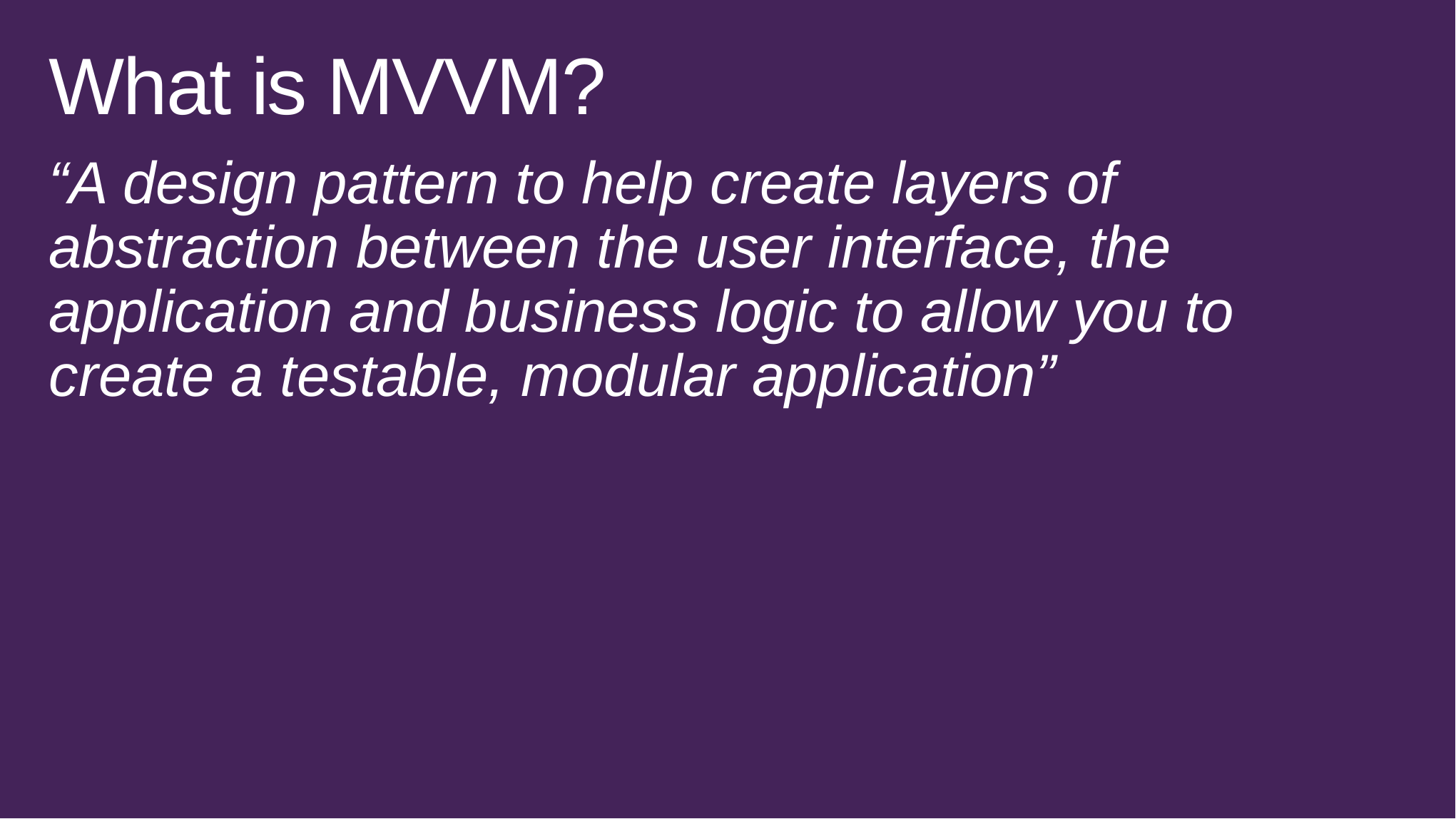

# What is MVVM?
“A design pattern to help create layers of abstraction between the user interface, the application and business logic to allow you to create a testable, modular application”